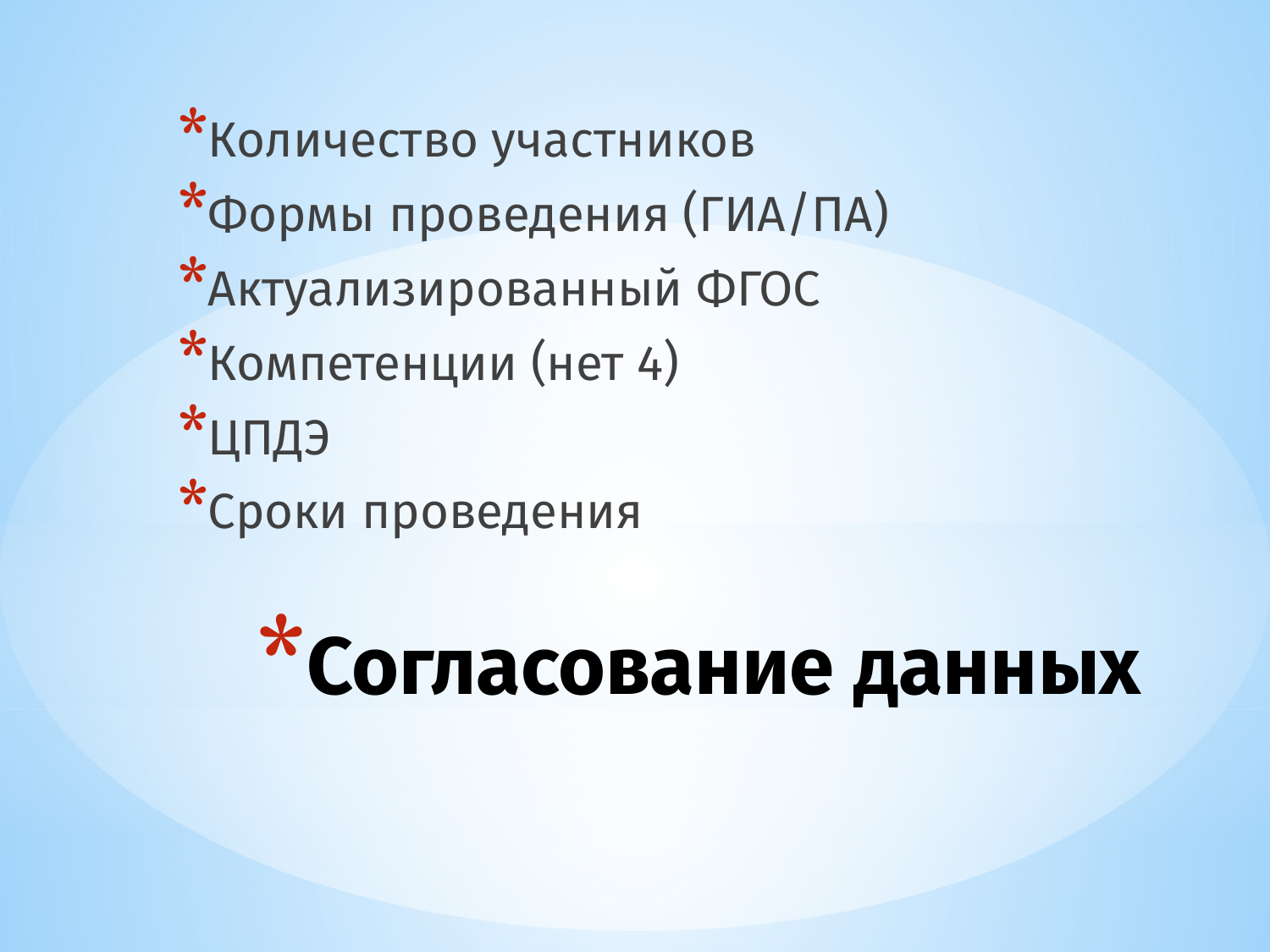

Количество участников
Формы проведения (ГИА/ПА)
Актуализированный ФГОС
Компетенции (нет 4)
ЦПДЭ
Сроки проведения
# Согласование данных